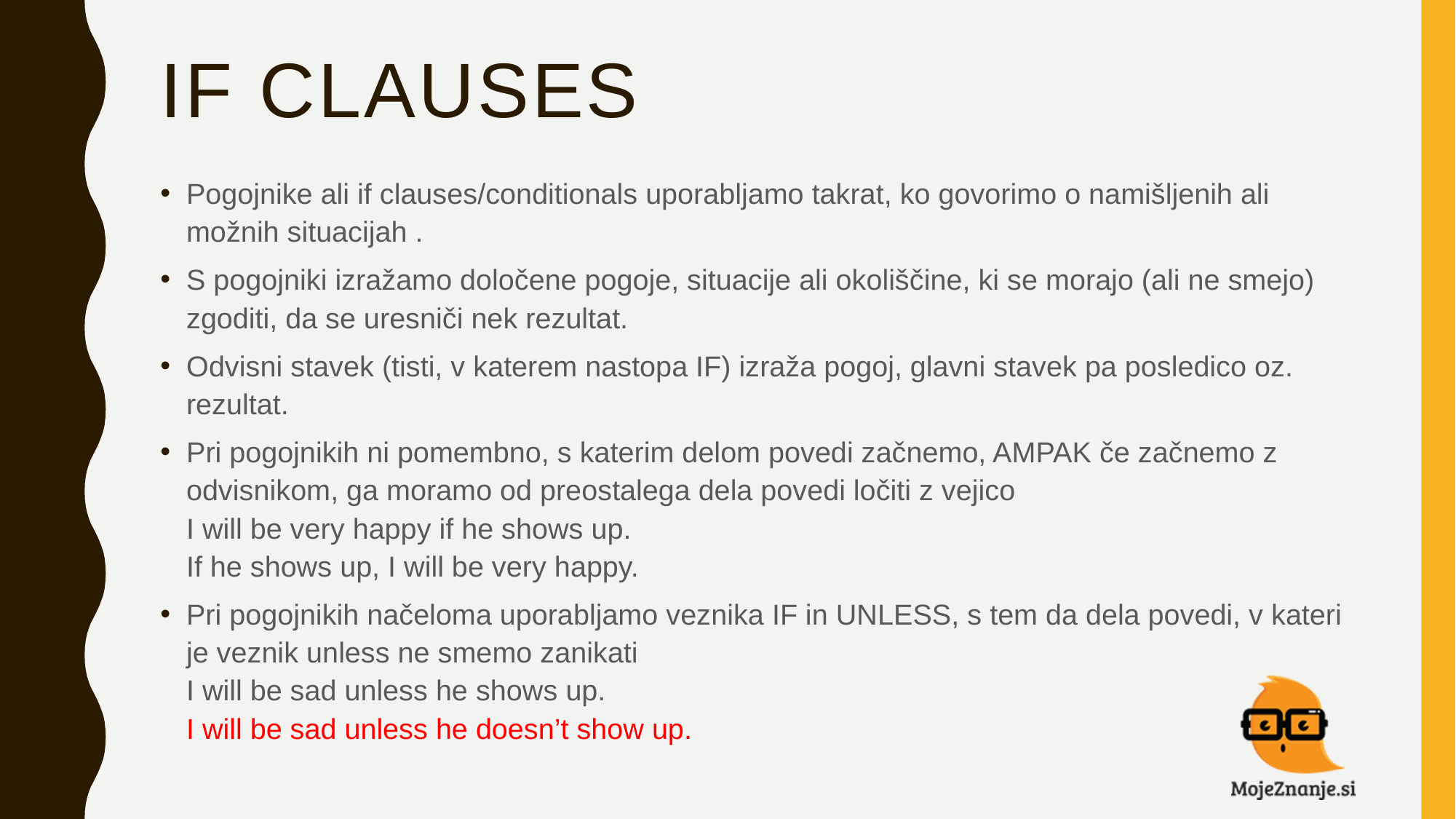

# IF CLAUSES
Pogojnike ali if clauses/conditionals uporabljamo takrat, ko govorimo o namišljenih ali možnih situacijah .
S pogojniki izražamo določene pogoje, situacije ali okoliščine, ki se morajo (ali ne smejo) zgoditi, da se uresniči nek rezultat.
Odvisni stavek (tisti, v katerem nastopa IF) izraža pogoj, glavni stavek pa posledico oz. rezultat.
Pri pogojnikih ni pomembno, s katerim delom povedi začnemo, AMPAK če začnemo z odvisnikom, ga moramo od preostalega dela povedi ločiti z vejico
I will be very happy if he shows up.
If he shows up, I will be very happy.
Pri pogojnikih načeloma uporabljamo veznika IF in UNLESS, s tem da dela povedi, v kateri je veznik unless ne smemo zanikati
I will be sad unless he shows up.
I will be sad unless he doesn’t show up.